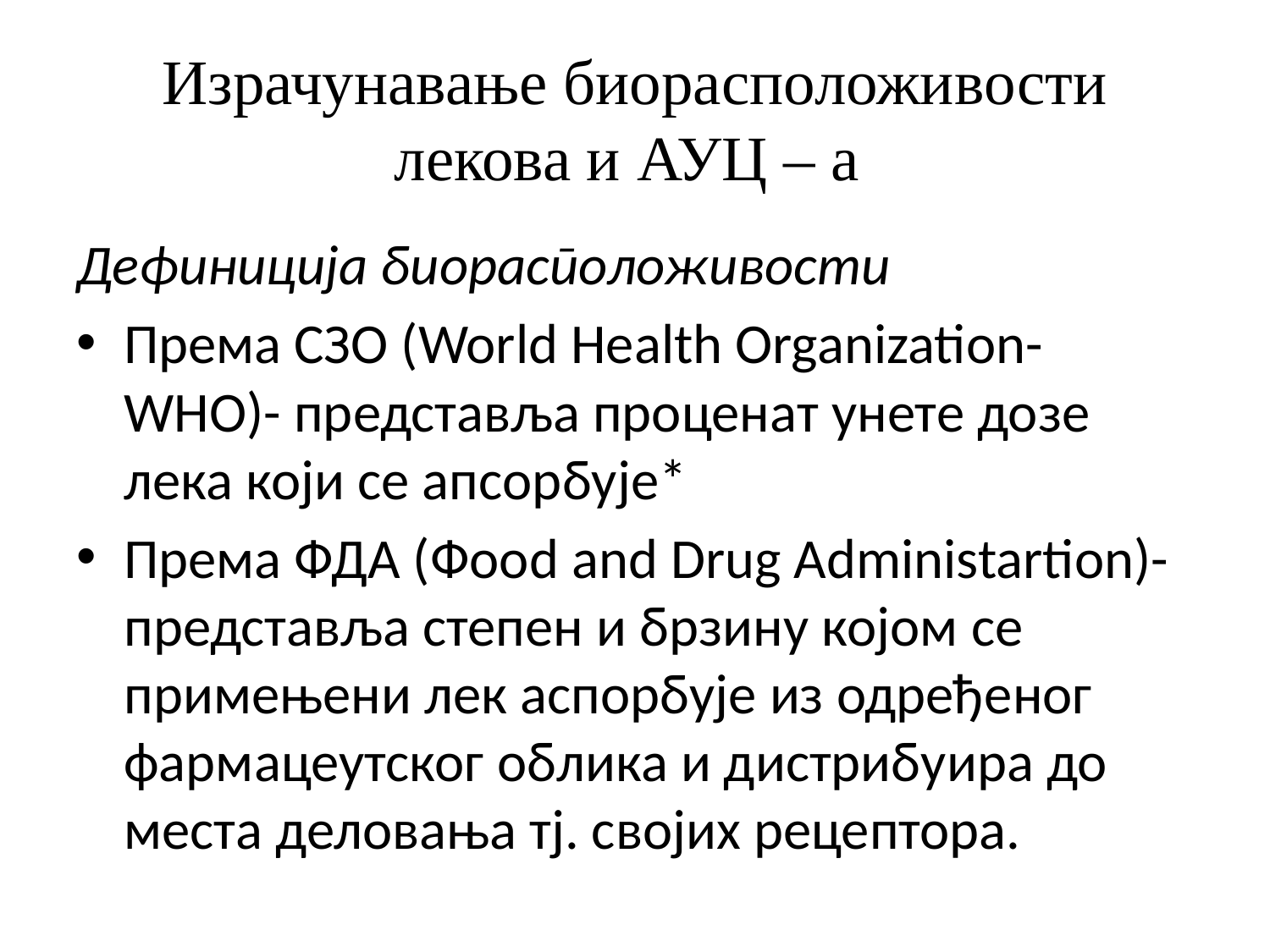

# Израчунавање биорасположивости лекова и АУЦ – а
Дефиниција биорасположивости
Према СЗО (World Health Organization- WHO)- представља проценат унете дозе лека који се апсорбује*
Према ФДА (Фооd and Drug Administartion)-представља степен и брзину којом се примењени лек аспорбује из одређеног фармацеутског облика и дистрибуира до места деловања тј. својих рецептора.